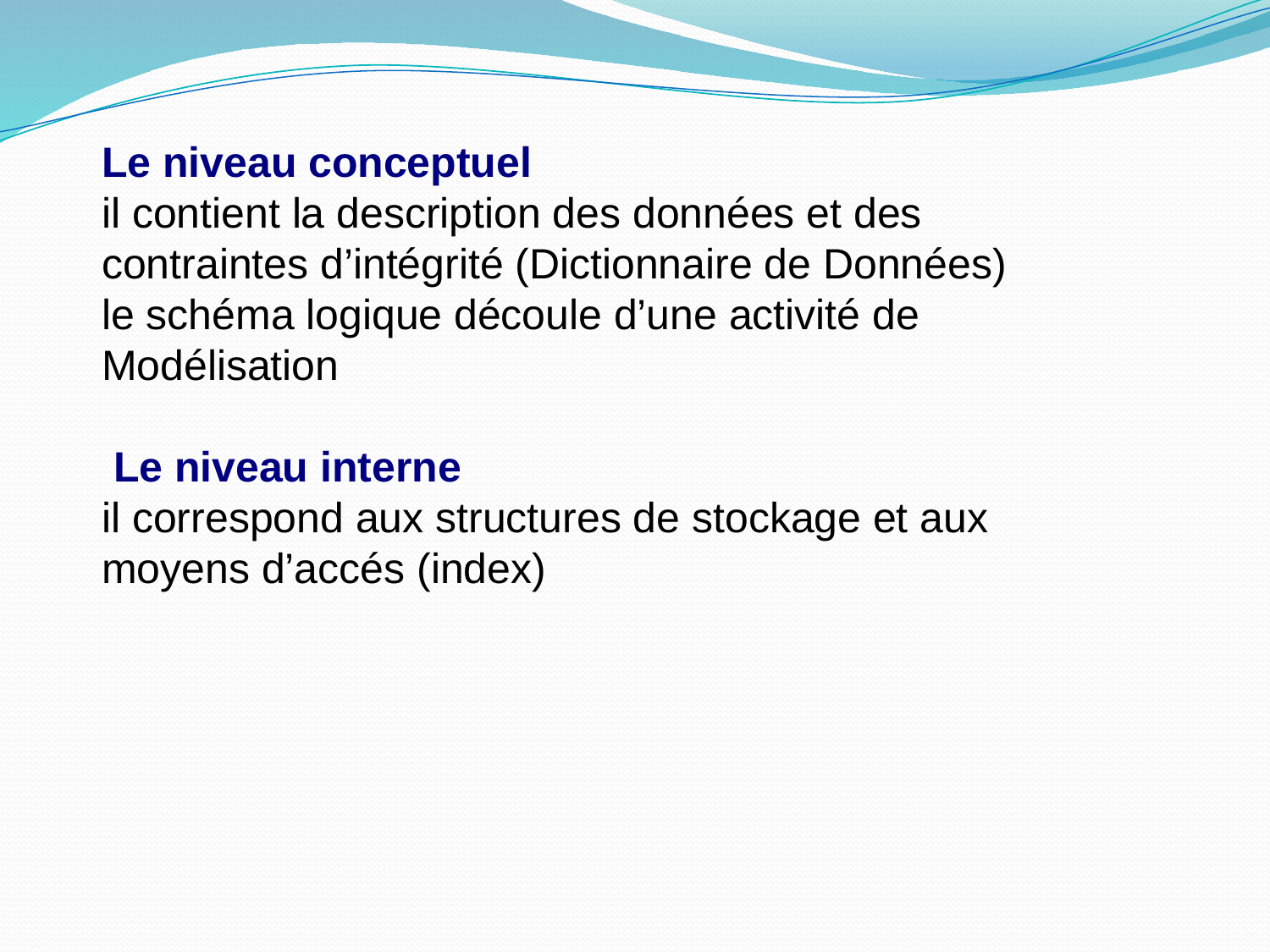

Le niveau conceptuel
il contient la description des données et des
contraintes d’intégrité (Dictionnaire de Données)
le schéma logique découle d’une activité de
Modélisation

 Le niveau interne
il correspond aux structures de stockage et aux
moyens d’accés (index)